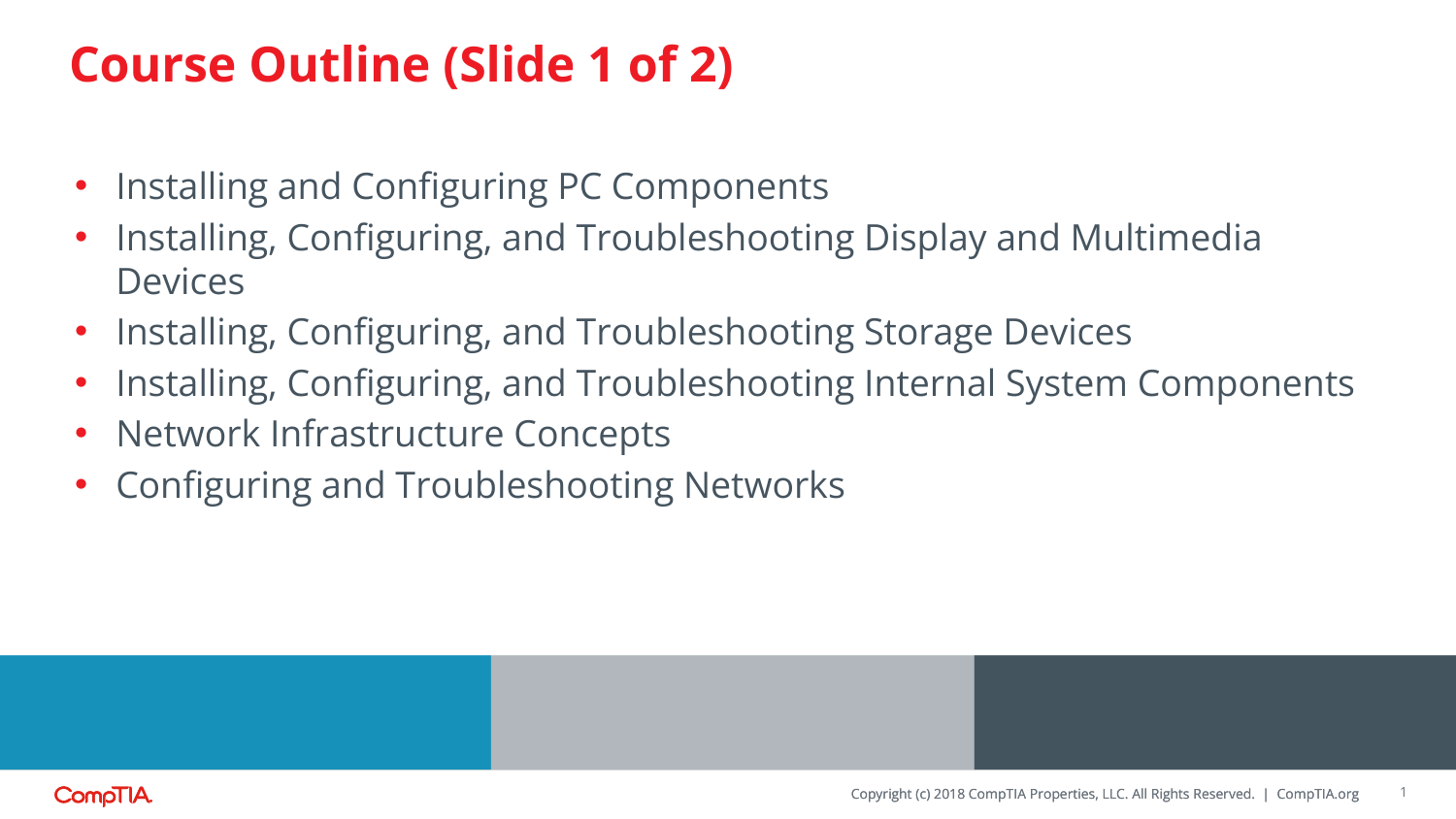

# Course Outline (Slide 1 of 2)
Installing and Configuring PC Components
Installing, Configuring, and Troubleshooting Display and Multimedia Devices
Installing, Configuring, and Troubleshooting Storage Devices
Installing, Configuring, and Troubleshooting Internal System Components
Network Infrastructure Concepts
Configuring and Troubleshooting Networks

1